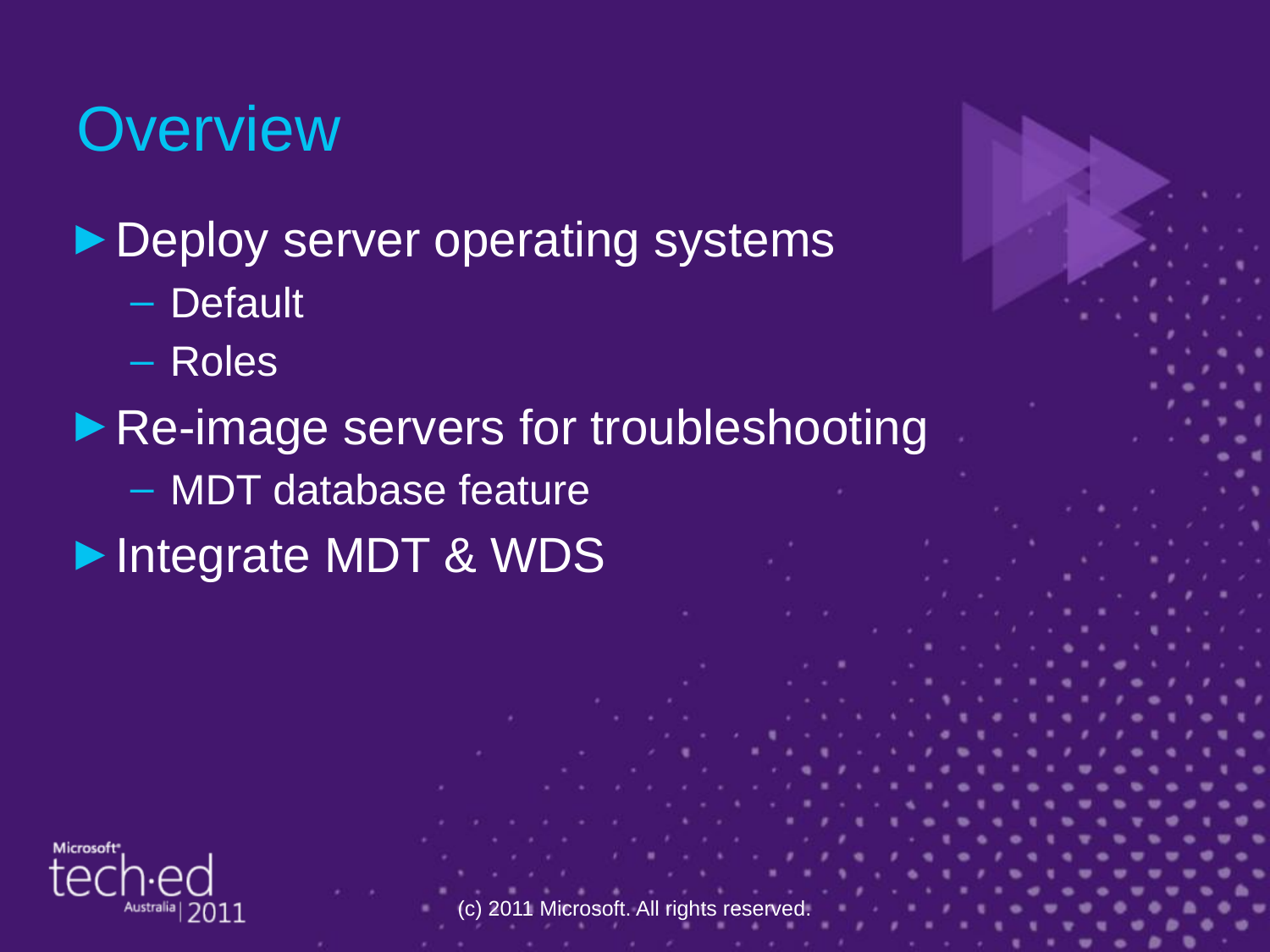

# Overview
Deploy server operating systems
Default
Roles
Re-image servers for troubleshooting
MDT database feature
Integrate MDT & WDS
(c) 2011 Microsoft. All rights reserved.